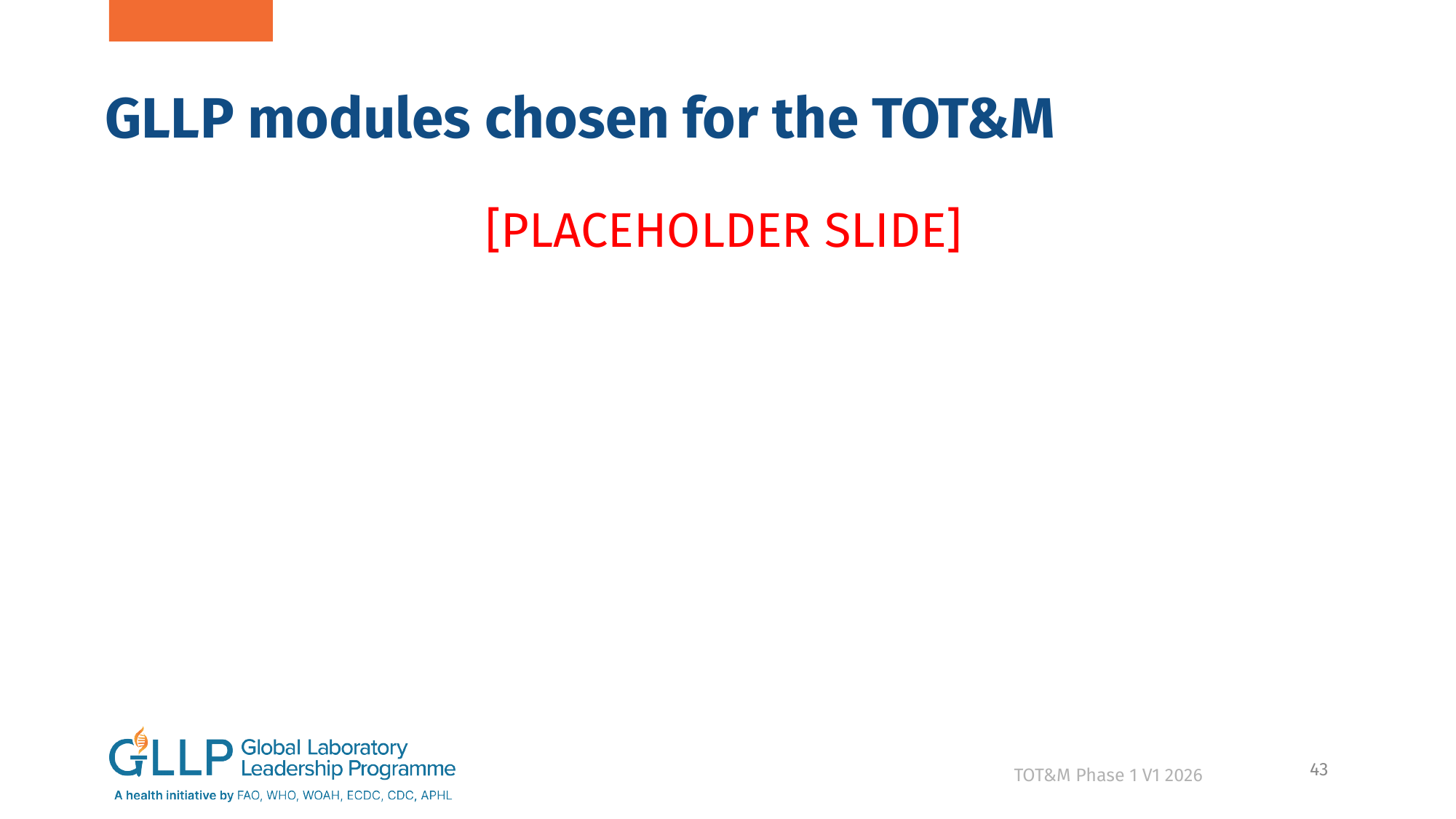

# GLLP modules chosen for the TOT&M
[PLACEHOLDER SLIDE]
TOT&M Phase 1 V1 2026
43
43